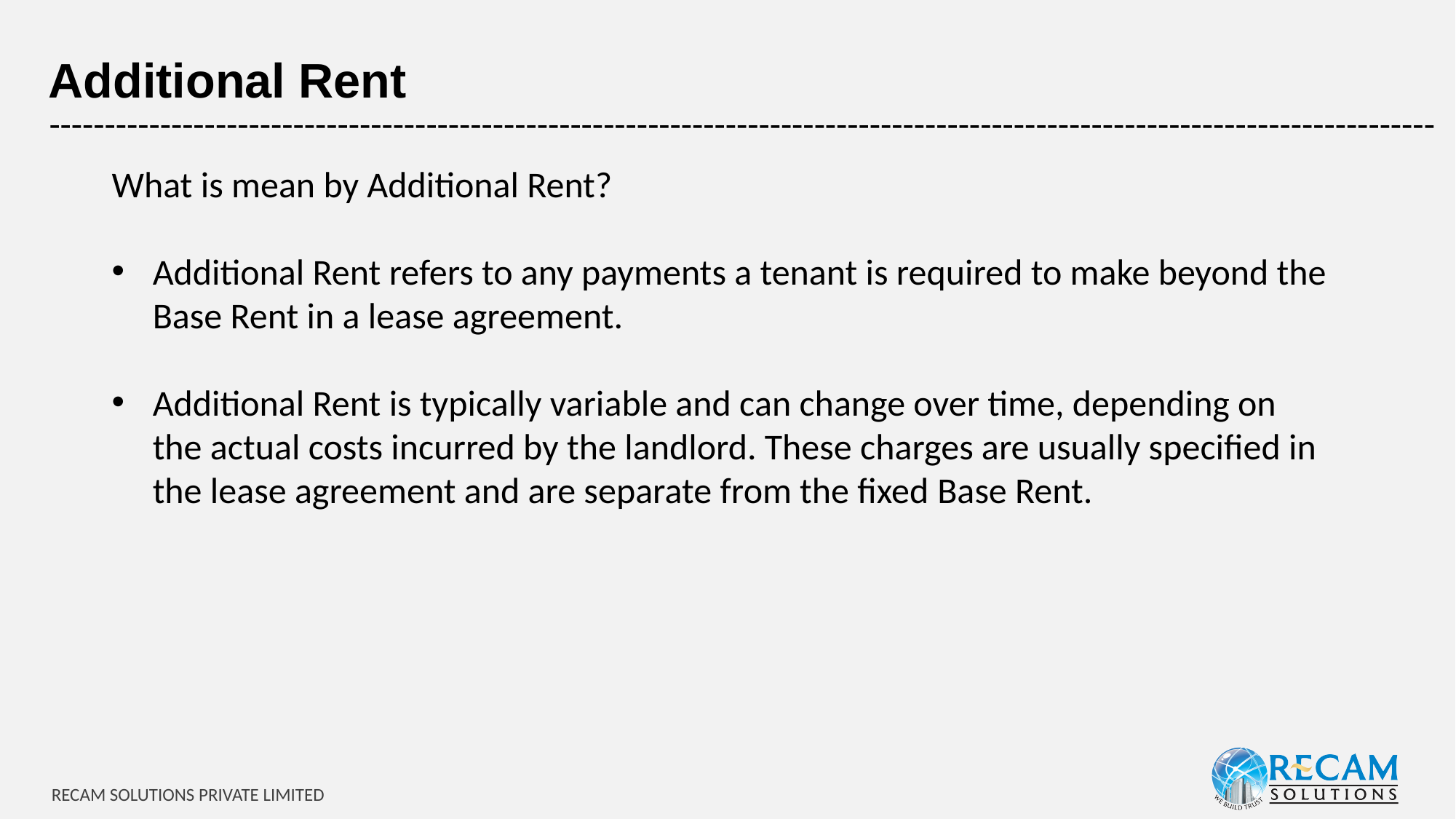

Additional Rent
-----------------------------------------------------------------------------------------------------------------------------
What is mean by Additional Rent?

Additional Rent refers to any payments a tenant is required to make beyond the Base Rent in a lease agreement.

Additional Rent is typically variable and can change over time, depending on the actual costs incurred by the landlord. These charges are usually specified in the lease agreement and are separate from the fixed Base Rent.

RECAM SOLUTIONS PRIVATE LIMITED